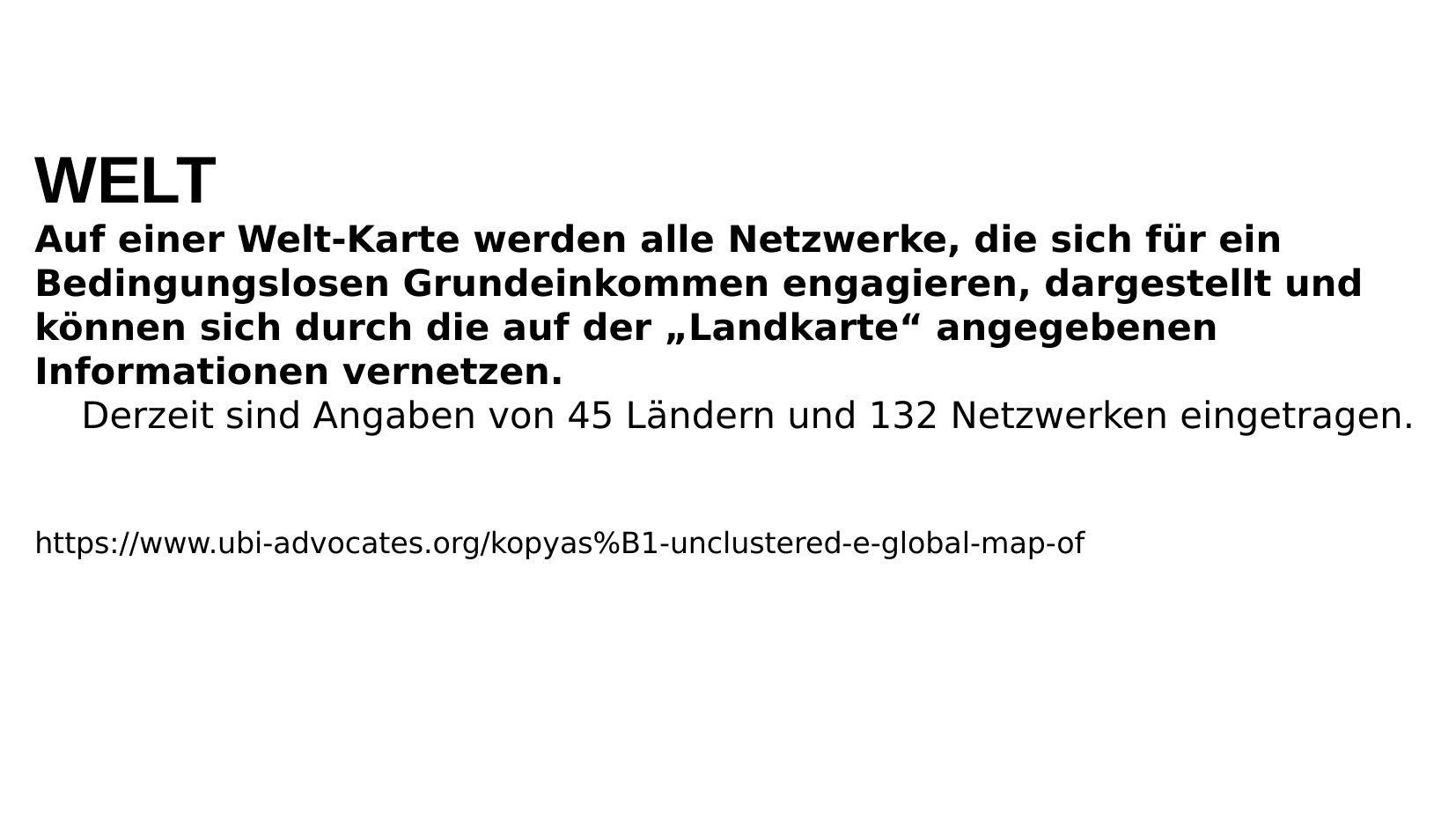

WELT
Auf einer Welt-Karte werden alle Netzwerke, die sich für ein Bedingungslosen Grundeinkommen engagieren, dargestellt und können sich durch die auf der „Landkarte“ angegebenen Informationen vernetzen.
    Derzeit sind Angaben von 45 Ländern und 132 Netzwerken eingetragen.

https://www.ubi-advocates.org/kopyas%B1-unclustered-e-global-map-of